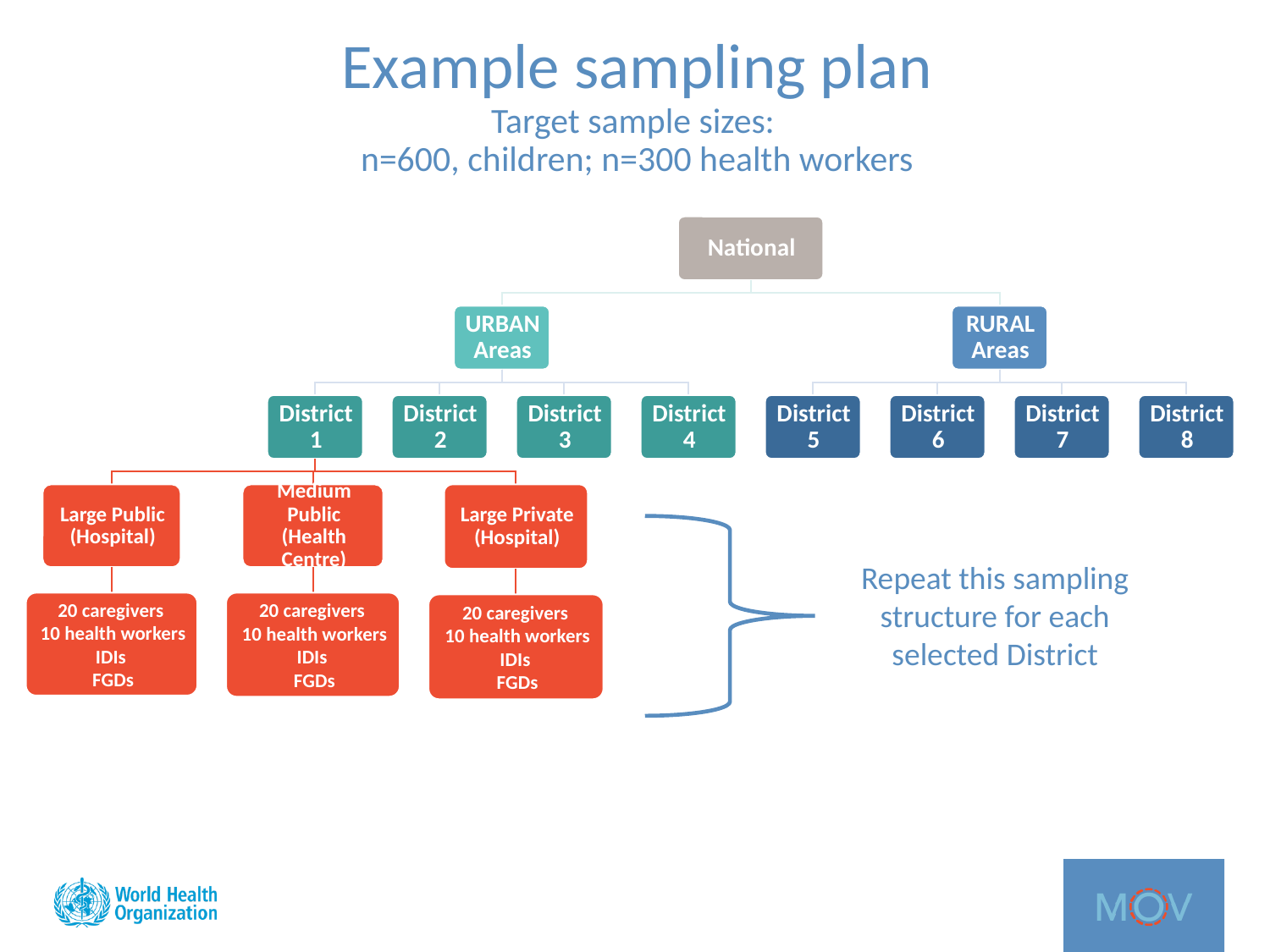

National
URBAN Areas
District 1
Large Public (Hospital)
20 caregivers
10 health workers
IDIs
FGDs
Medium Public (Health Centre)
20 caregivers
10 health workers
IDIs
FGDs
Large Private (Hospital)
20 caregivers
10 health workers
IDIs
FGDs
District 2
District 3
District 4
RURAL Areas
District 5
District 6
District 7
District 8
# Example sampling plan Target sample sizes: n=600, children; n=300 health workers

Repeat this sampling structure for each selected District